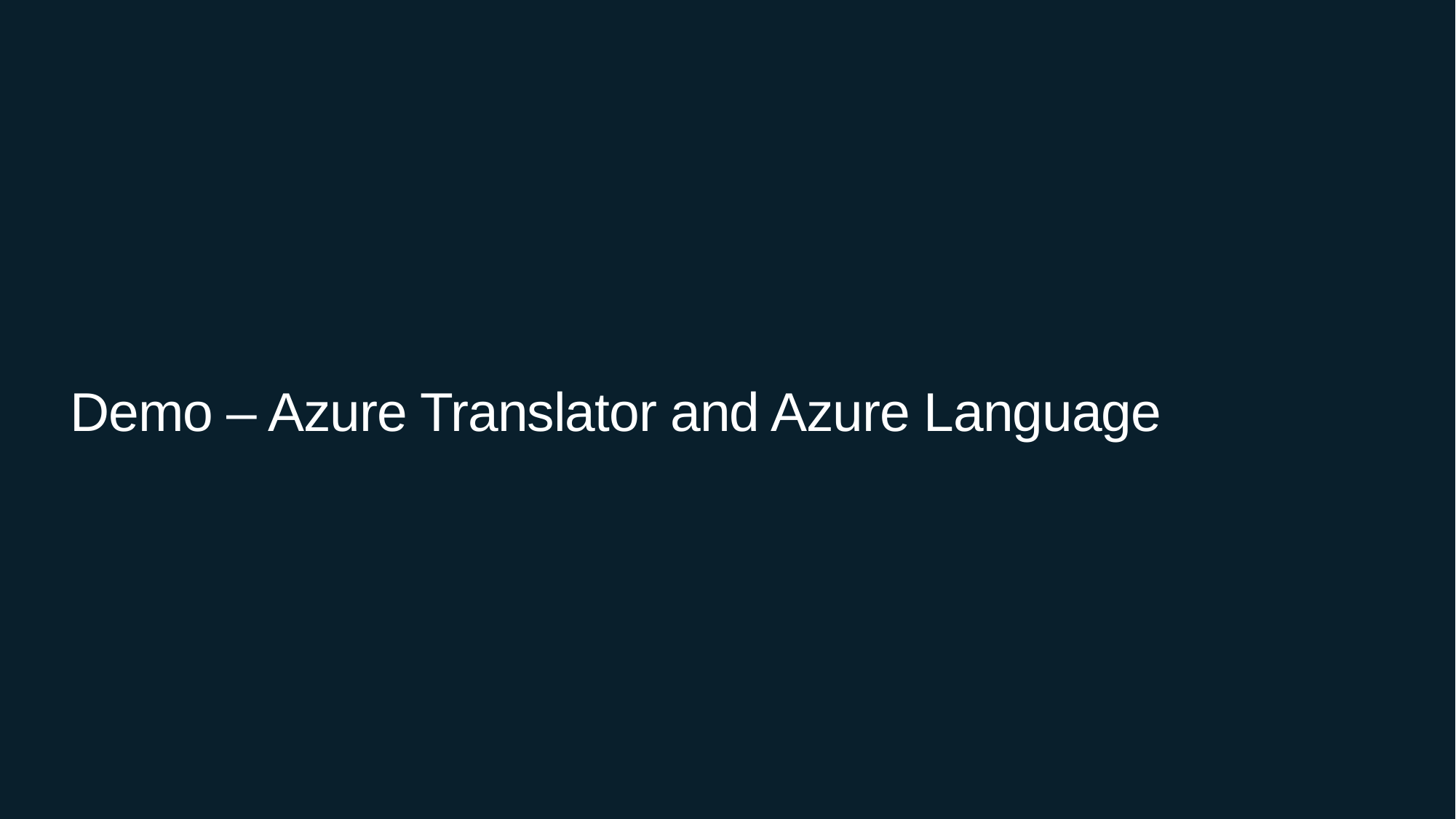

# Demo – Azure Translator and Azure Language